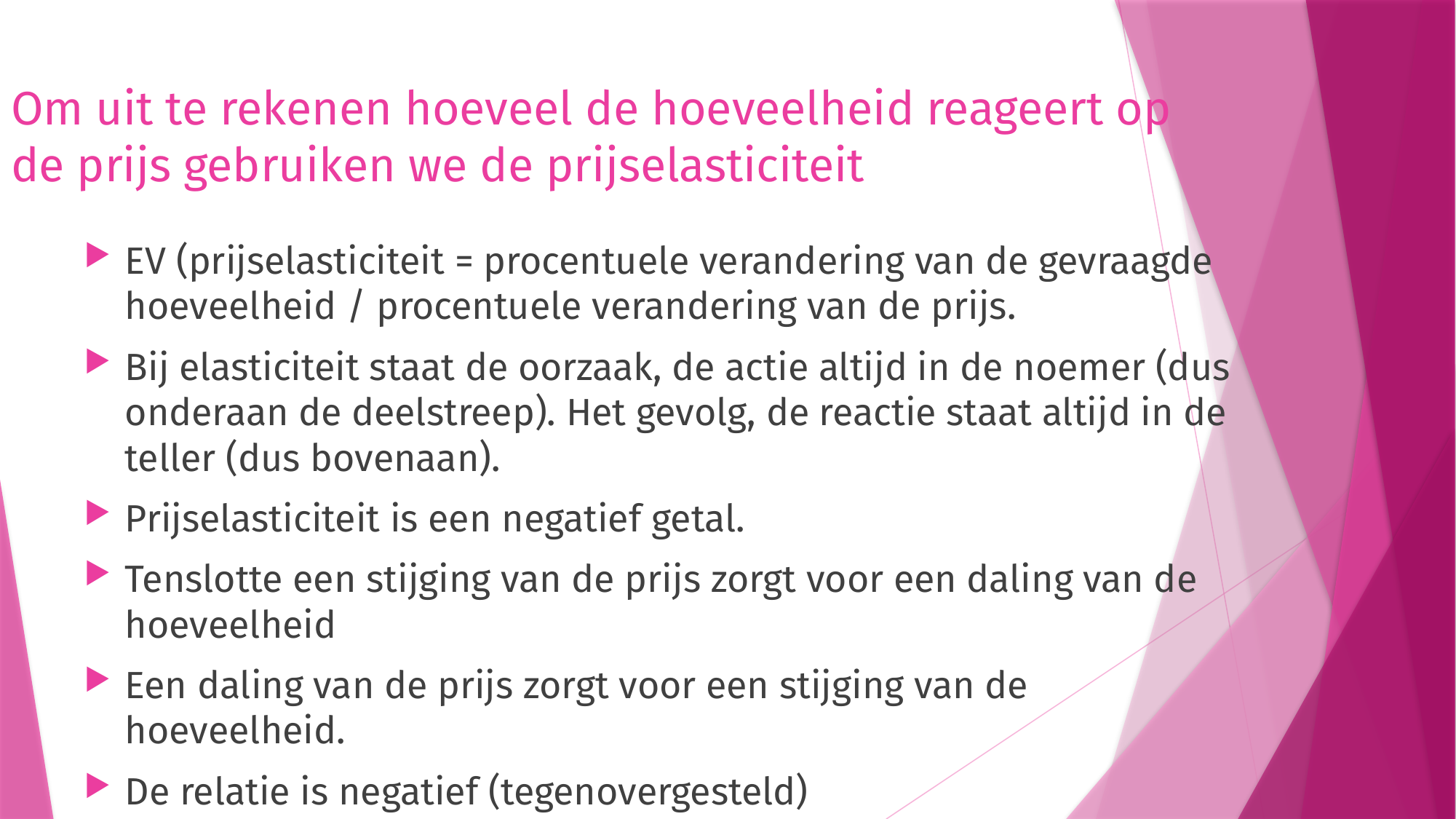

# Om uit te rekenen hoeveel de hoeveelheid reageert op de prijs gebruiken we de prijselasticiteit
EV (prijselasticiteit = procentuele verandering van de gevraagde hoeveelheid / procentuele verandering van de prijs.
Bij elasticiteit staat de oorzaak, de actie altijd in de noemer (dus onderaan de deelstreep). Het gevolg, de reactie staat altijd in de teller (dus bovenaan).
Prijselasticiteit is een negatief getal.
Tenslotte een stijging van de prijs zorgt voor een daling van de hoeveelheid
Een daling van de prijs zorgt voor een stijging van de hoeveelheid.
De relatie is negatief (tegenovergesteld)